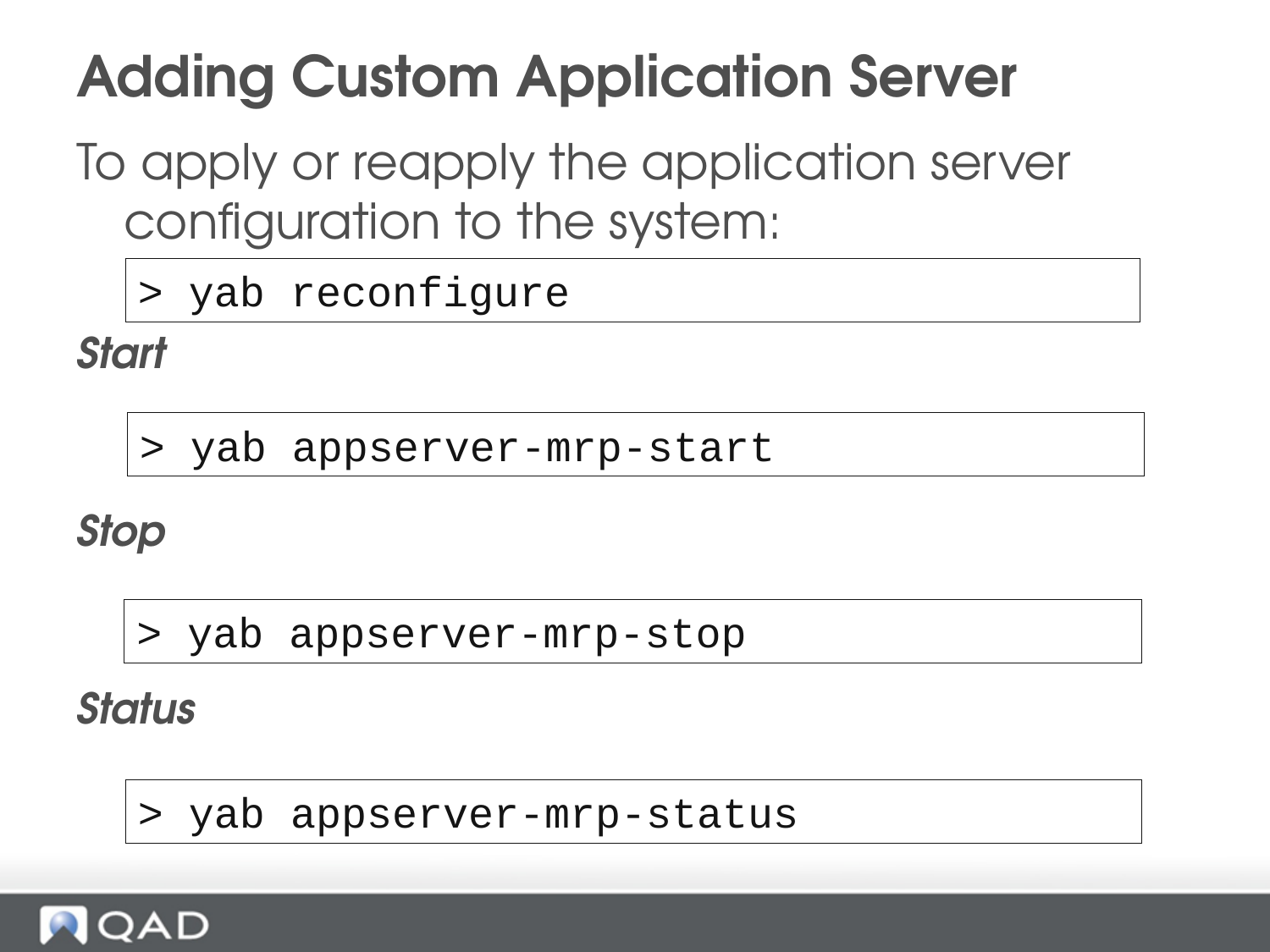

# Adding Custom Application Server
To apply or reapply the application server configuration to the system:

Start

Stop

Status

> yab reconfigure
> yab appserver-mrp-start
> yab appserver-mrp-stop
> yab appserver-mrp-status